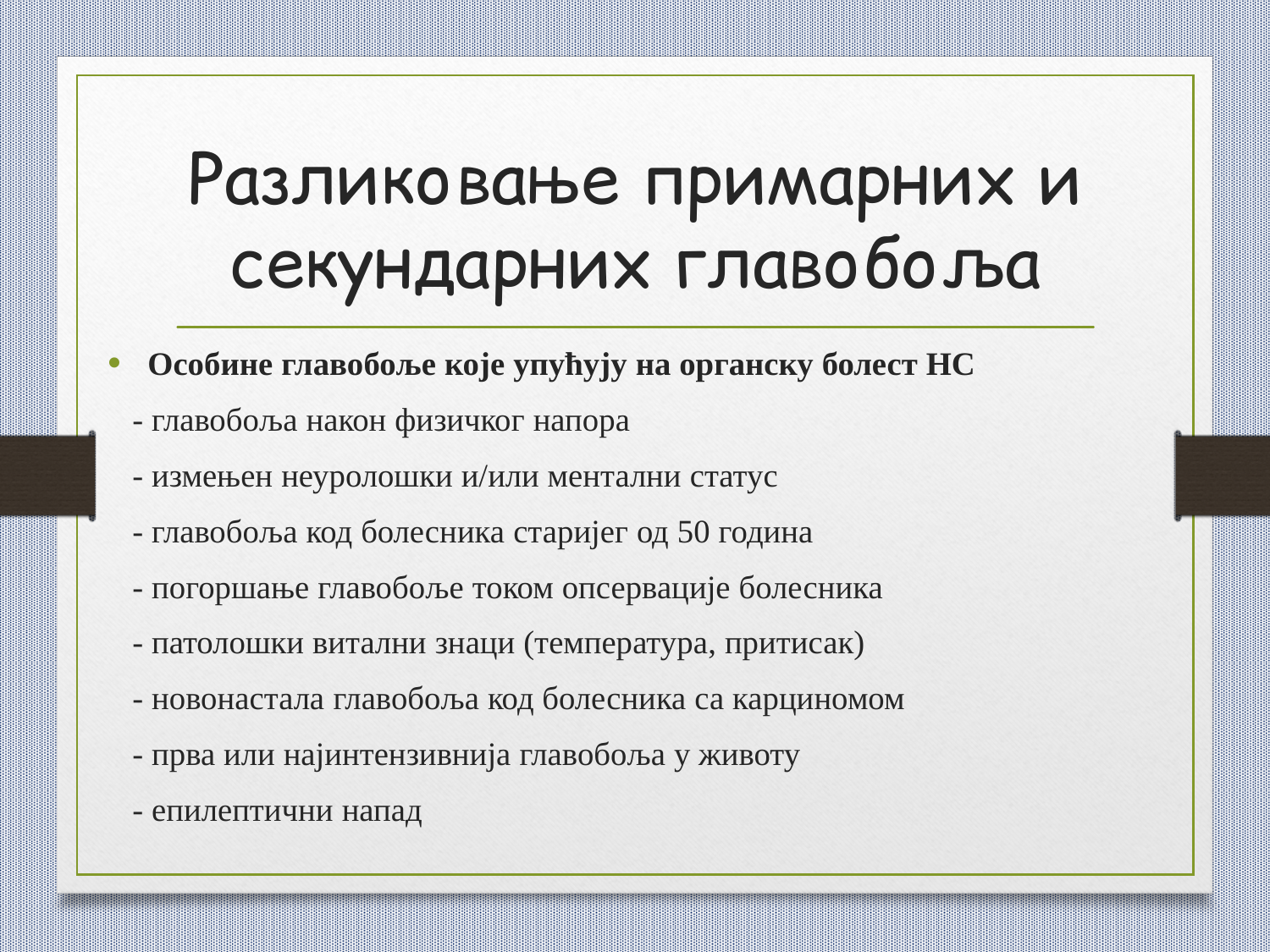

# Разликовање примарних и секундарних главобоља
Особине главобоље које упућују на органску болест НС
   - главобоља након физичког напора
   - измењен неуролошки и/или ментални статус
   - главобоља код болесника старијег од 50 година
   - погоршање главобоље током опсервације болесника
   - патолошки витални знаци (температура, притисак)
   - новонастала главобоља код болесника са карциномом
   - прва или најинтензивнија главобоља у животу
   - епилептични напад